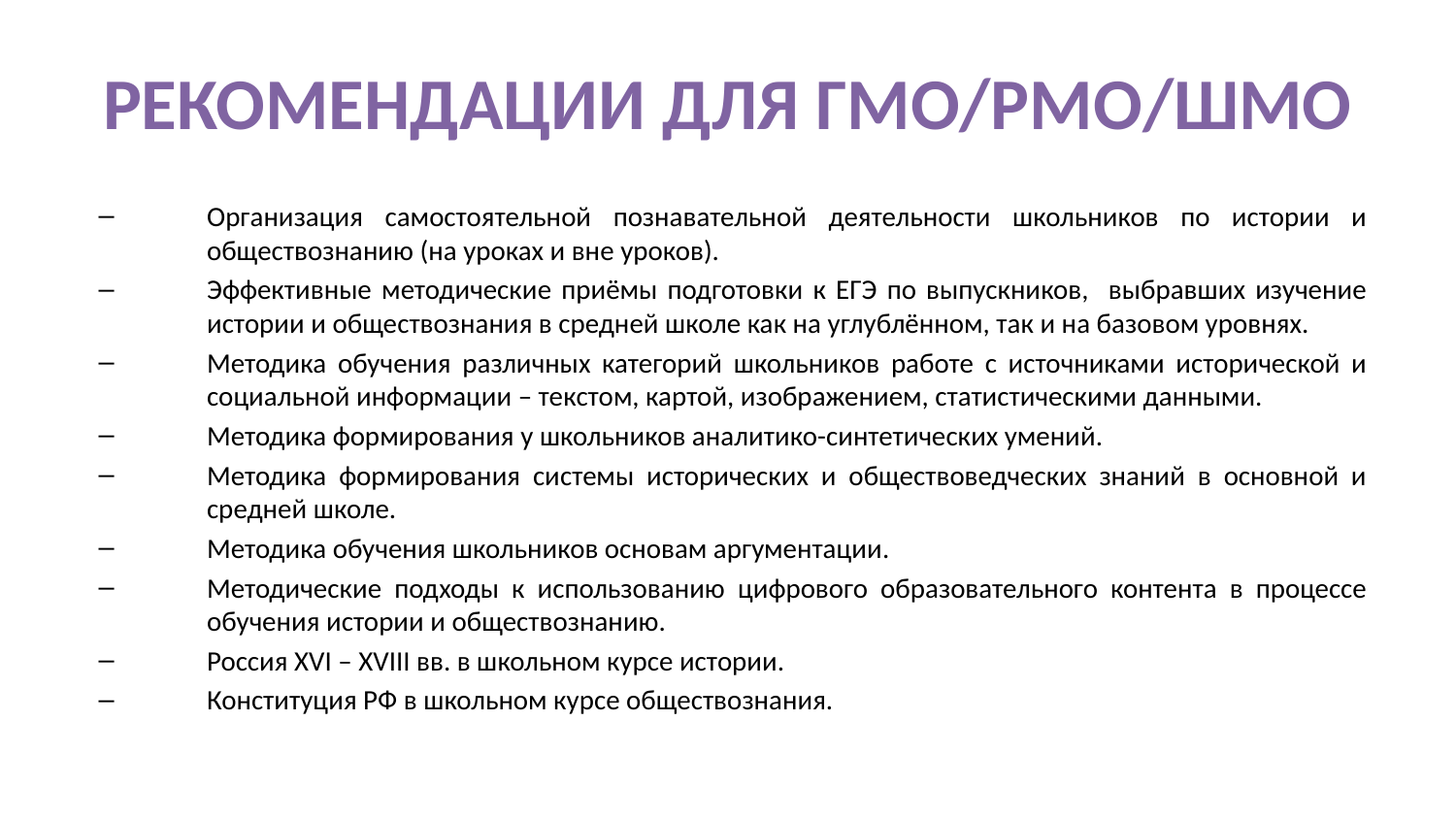

# РЕКОМЕНДАЦИИ ДЛЯ ГМО/РМО/ШМО
Организация самостоятельной познавательной деятельности школьников по истории и обществознанию (на уроках и вне уроков).
Эффективные методические приёмы подготовки к ЕГЭ по выпускников,  выбравших изучение истории и обществознания в средней школе как на углублённом, так и на базовом уровнях.
Методика обучения различных категорий школьников работе с источниками исторической и социальной информации – текстом, картой, изображением, статистическими данными.
Методика формирования у школьников аналитико-синтетических умений.
Методика формирования системы исторических и обществоведческих знаний в основной и средней школе.
Методика обучения школьников основам аргументации.
Методические подходы к использованию цифрового образовательного контента в процессе обучения истории и обществознанию.
Россия XVI – XVIII вв. в школьном курсе истории.
Конституция РФ в школьном курсе обществознания.